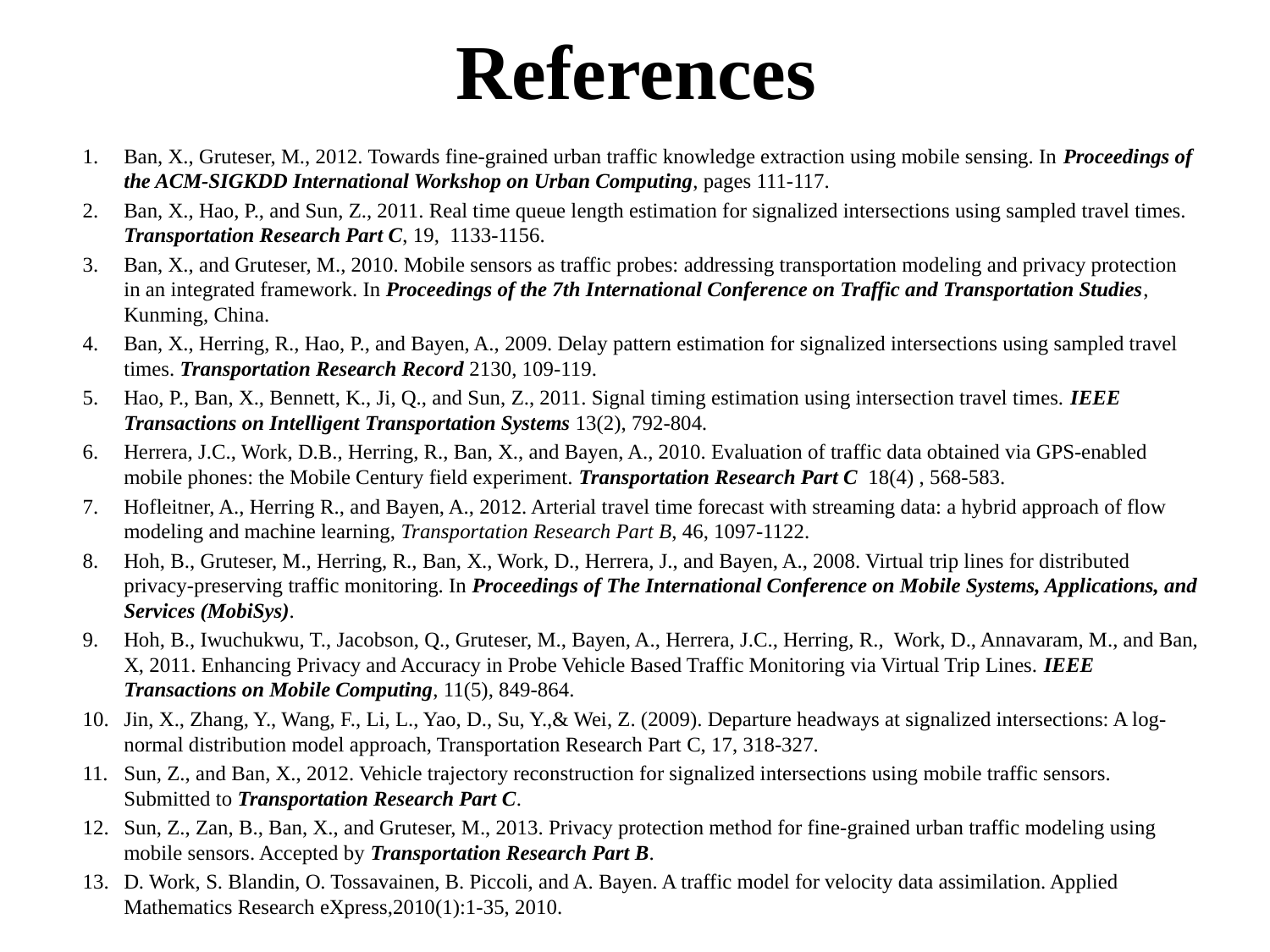

# References
Ban, X., Gruteser, M., 2012. Towards fine-grained urban traffic knowledge extraction using mobile sensing. In Proceedings of the ACM-SIGKDD International Workshop on Urban Computing, pages 111-117.
Ban, X., Hao, P., and Sun, Z., 2011. Real time queue length estimation for signalized intersections using sampled travel times. Transportation Research Part C, 19,  1133-1156.
Ban, X., and Gruteser, M., 2010. Mobile sensors as traffic probes: addressing transportation modeling and privacy protection in an integrated framework. In Proceedings of the 7th International Conference on Traffic and Transportation Studies, Kunming, China.
Ban, X., Herring, R., Hao, P., and Bayen, A., 2009. Delay pattern estimation for signalized intersections using sampled travel times. Transportation Research Record 2130, 109-119.
Hao, P., Ban, X., Bennett, K., Ji, Q., and Sun, Z., 2011. Signal timing estimation using intersection travel times. IEEE Transactions on Intelligent Transportation Systems 13(2), 792-804.
Herrera, J.C., Work, D.B., Herring, R., Ban, X., and Bayen, A., 2010. Evaluation of traffic data obtained via GPS-enabled mobile phones: the Mobile Century field experiment. Transportation Research Part C  18(4) , 568-583.
Hofleitner, A., Herring R., and Bayen, A., 2012. Arterial travel time forecast with streaming data: a hybrid approach of flow modeling and machine learning, Transportation Research Part B, 46, 1097-1122.
Hoh, B., Gruteser, M., Herring, R., Ban, X., Work, D., Herrera, J., and Bayen, A., 2008. Virtual trip lines for distributed privacy-preserving traffic monitoring. In Proceedings of The International Conference on Mobile Systems, Applications, and Services (MobiSys).
Hoh, B., Iwuchukwu, T., Jacobson, Q., Gruteser, M., Bayen, A., Herrera, J.C., Herring, R.,  Work, D., Annavaram, M., and Ban, X, 2011. Enhancing Privacy and Accuracy in Probe Vehicle Based Traffic Monitoring via Virtual Trip Lines. IEEE Transactions on Mobile Computing, 11(5), 849-864.
Jin, X., Zhang, Y., Wang, F., Li, L., Yao, D., Su, Y.,& Wei, Z. (2009). Departure headways at signalized intersections: A log-normal distribution model approach, Transportation Research Part C, 17, 318-327.
Sun, Z., and Ban, X., 2012. Vehicle trajectory reconstruction for signalized intersections using mobile traffic sensors. Submitted to Transportation Research Part C.
Sun, Z., Zan, B., Ban, X., and Gruteser, M., 2013. Privacy protection method for fine-grained urban traffic modeling using mobile sensors. Accepted by Transportation Research Part B.
D. Work, S. Blandin, O. Tossavainen, B. Piccoli, and A. Bayen. A traffic model for velocity data assimilation. Applied Mathematics Research eXpress,2010(1):1-35, 2010.